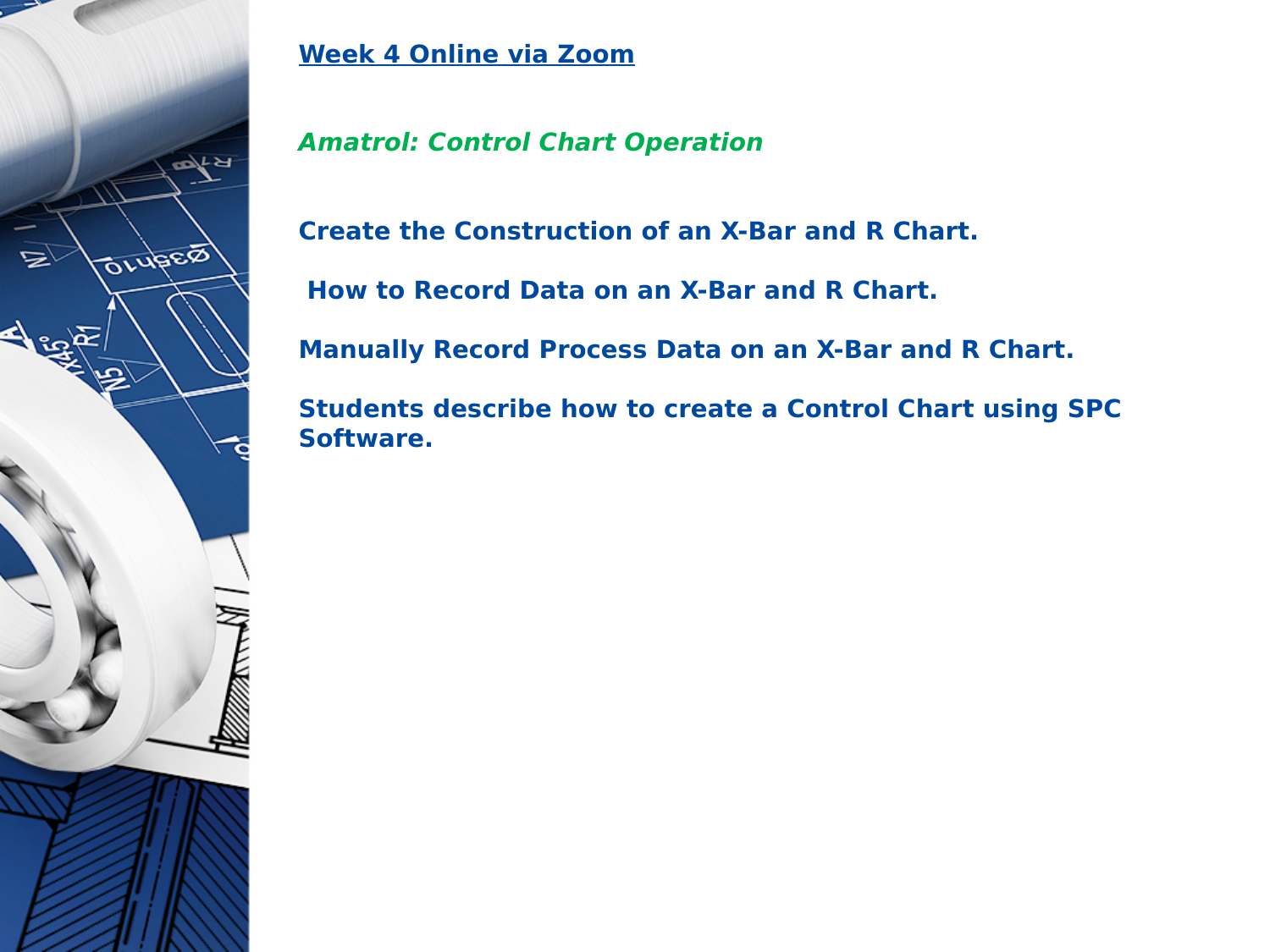

# Week 4 Online via Zoom Amatrol: Control Chart Operation Create the Construction of an X-Bar and R Chart. How to Record Data on an X-Bar and R Chart. Manually Record Process Data on an X-Bar and R Chart. Students describe how to create a Control Chart using SPC Software.